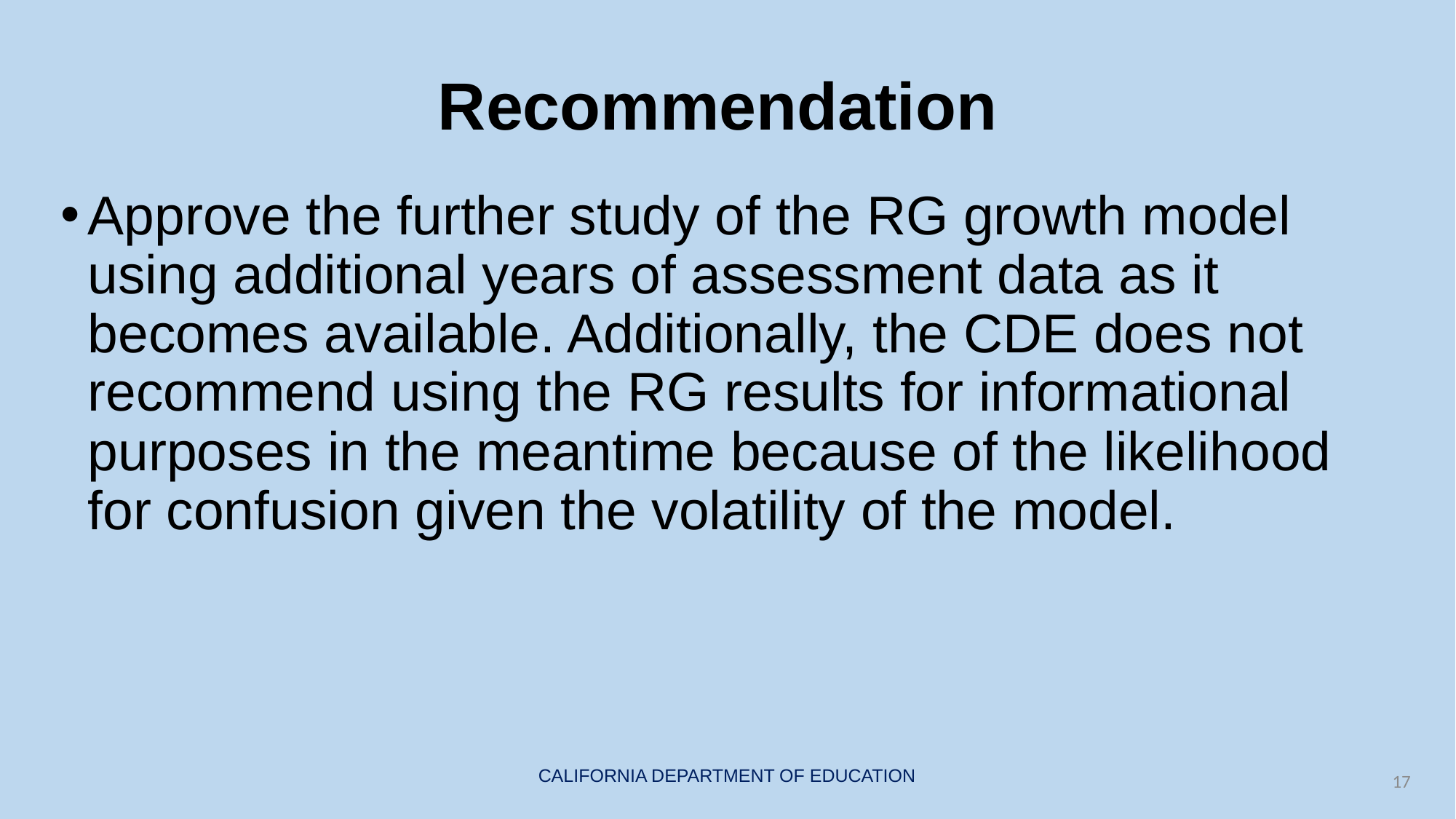

# Recommendation
Approve the further study of the RG growth model using additional years of assessment data as it becomes available. Additionally, the CDE does not recommend using the RG results for informational purposes in the meantime because of the likelihood for confusion given the volatility of the model.
17